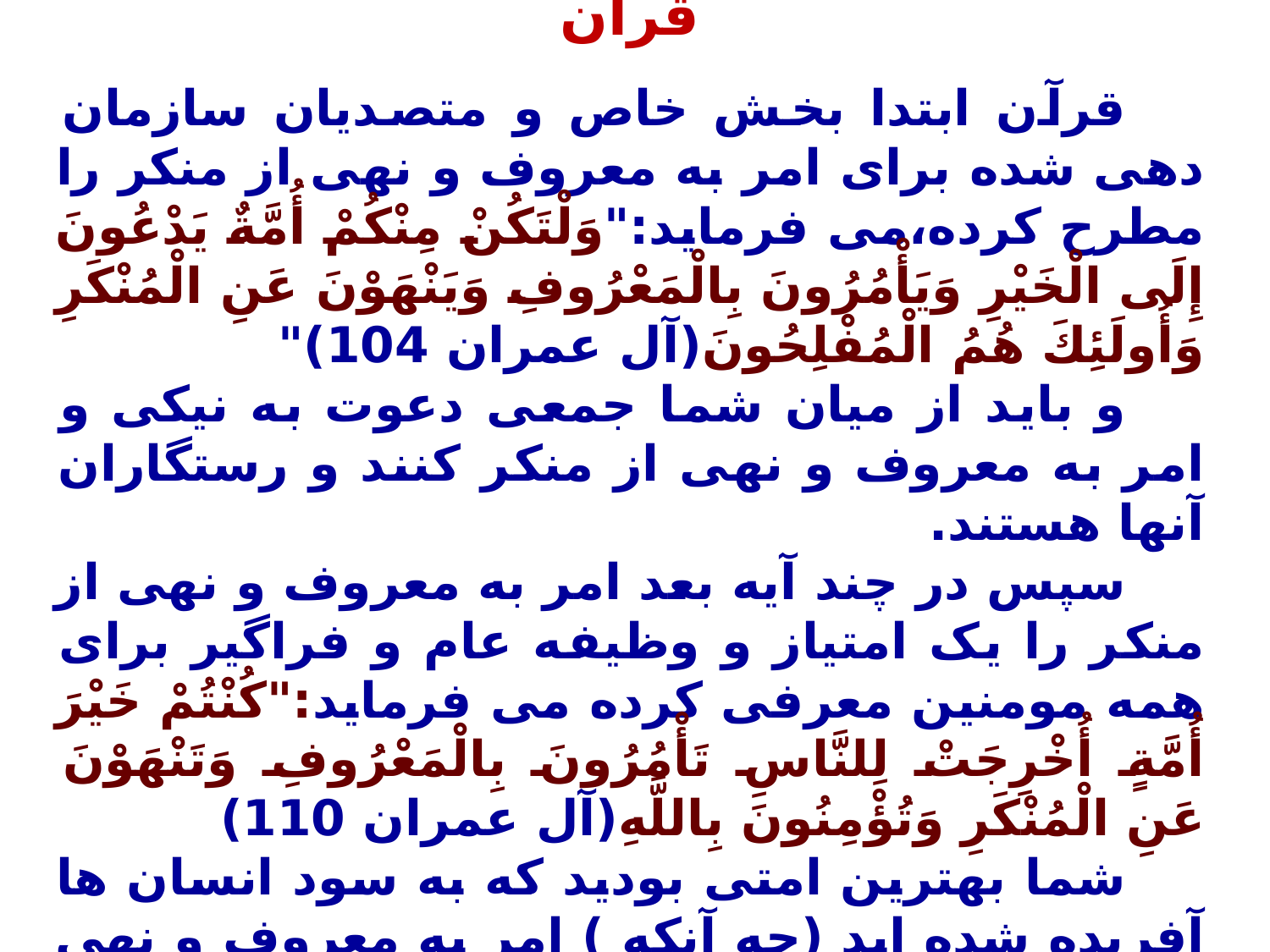

1- جایگاه آمرین و ناهین خاص و عام در قرآن

قرآن ابتدا بخش خاص و متصدیان سازمان دهی شده برای امر به معروف و نهی از منکر را مطرح کرده،می فرماید:"وَلْتَكُنْ مِنْكُمْ أُمَّةٌ يَدْعُونَ إِلَى الْخَيْرِ وَيَأْمُرُونَ بِالْمَعْرُوفِ وَيَنْهَوْنَ عَنِ الْمُنْكَرِ وَأُولَئِكَ هُمُ الْمُفْلِحُونَ(آل عمران 104)"
و باید از میان شما جمعی دعوت به نیکی و امر به معروف و نهی از منکر کنند و رستگاران آنها هستند.
سپس در چند آیه بعد امر به معروف و نهی از منکر را یک امتیاز و وظیفه عام و فراگیر برای همه مومنین معرفی کرده می فرماید:"كُنْتُمْ خَيْرَ أُمَّةٍ أُخْرِجَتْ لِلنَّاسِ تَأْمُرُونَ بِالْمَعْرُوفِ وَتَنْهَوْنَ عَنِ الْمُنْكَرِ وَتُؤْمِنُونَ بِاللَّهِ(آل عمران 110)
شما بهترین امتی بودید که به سود انسان ها آفریده شده اید (چه آنکه ) امر به معروف و نهی از منکر می کنید و به خدا ایمان دارید .